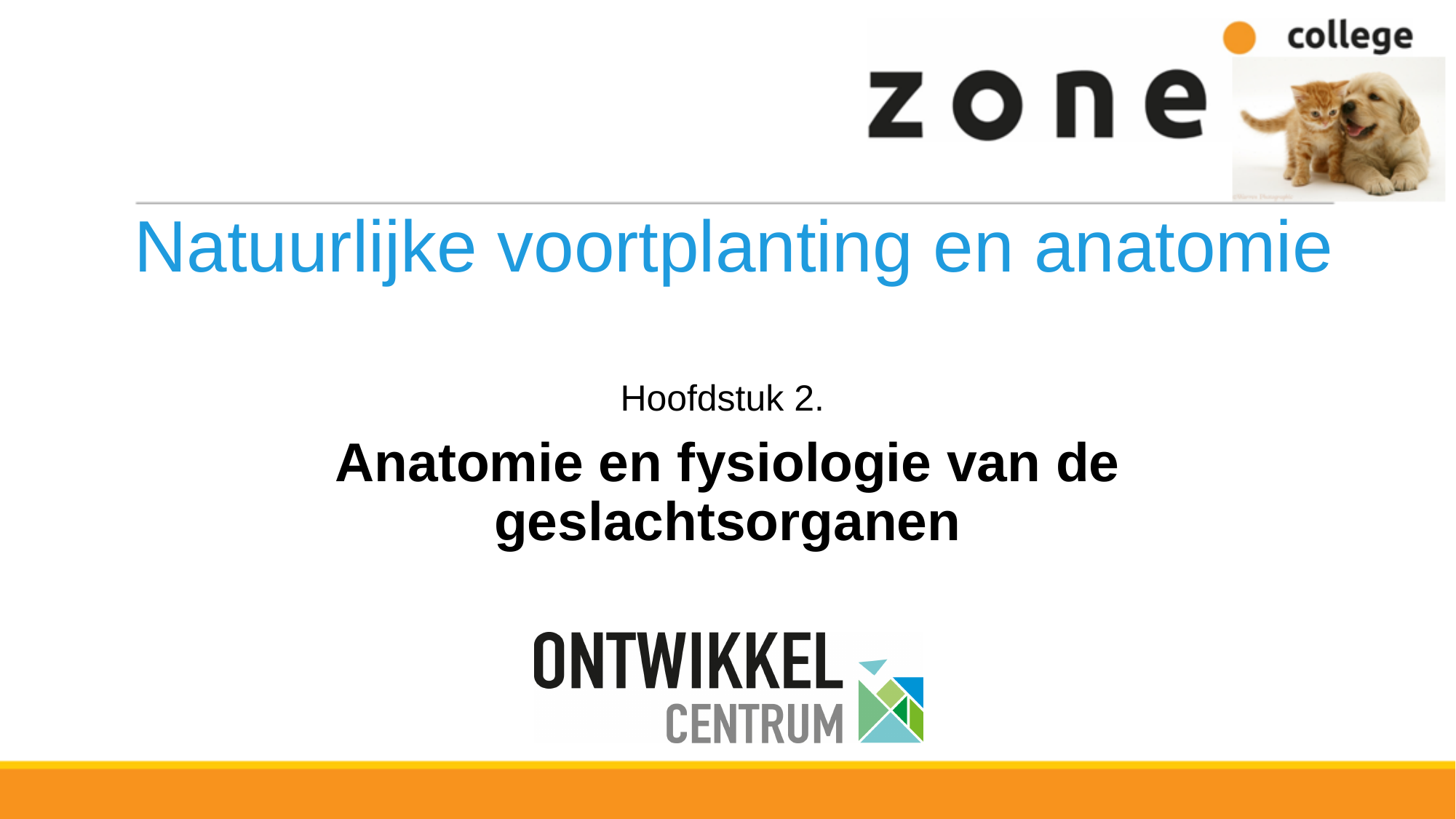

# Natuurlijke voortplanting en anatomie
Hoofdstuk 2.
Anatomie en fysiologie van de geslachtsorganen